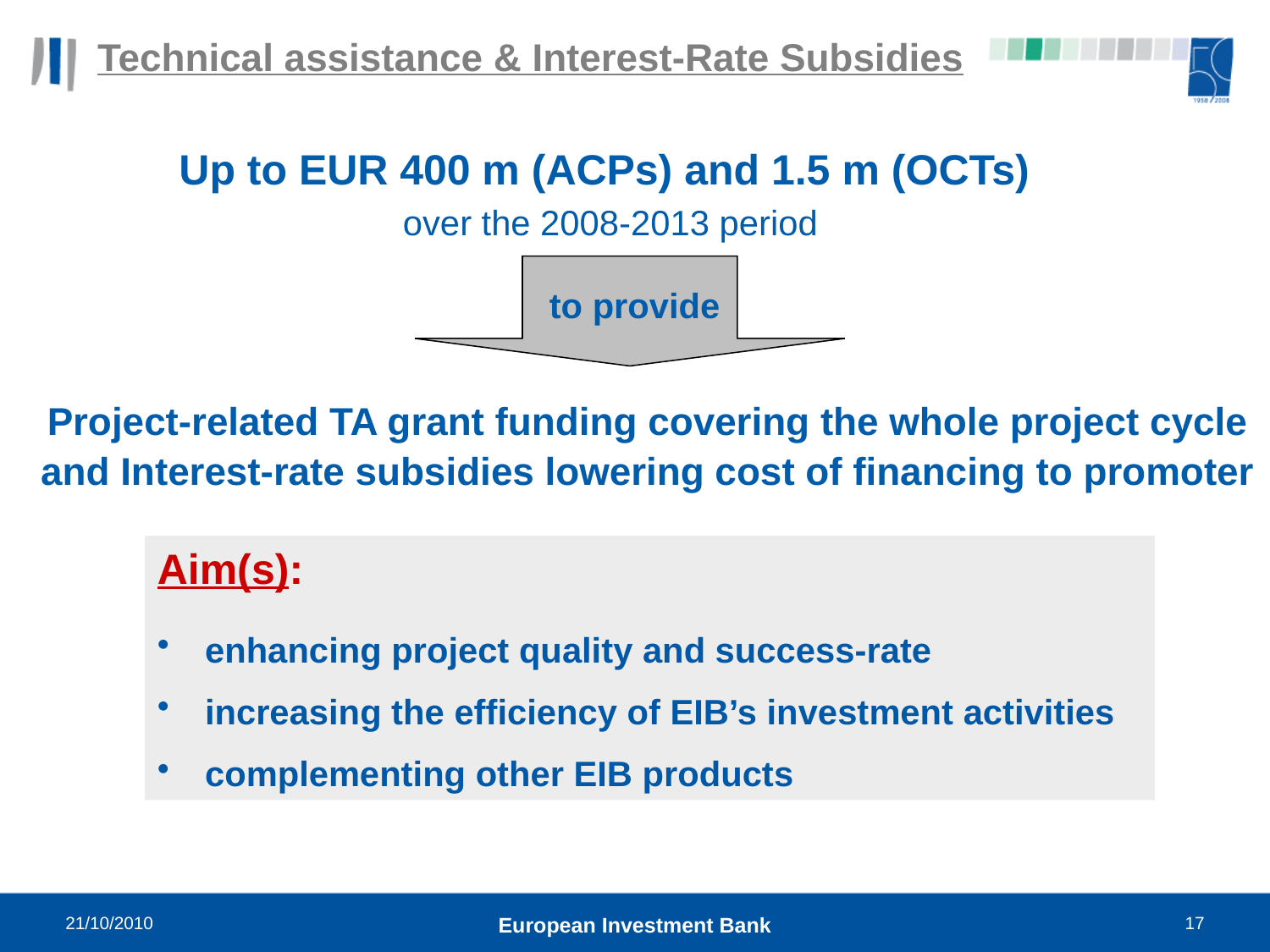

# Technical assistance & Interest-Rate Subsidies
Up to EUR 400 m (ACPs) and 1.5 m (OCTs)
over the 2008-2013 period
 to provide

Project-related TA grant funding covering the whole project cycle
and Interest-rate subsidies lowering cost of financing to promoter

Aim(s):
enhancing project quality and success-rate
increasing the efficiency of EIB’s investment activities
complementing other EIB products

21/10/2010
European Investment Bank
17